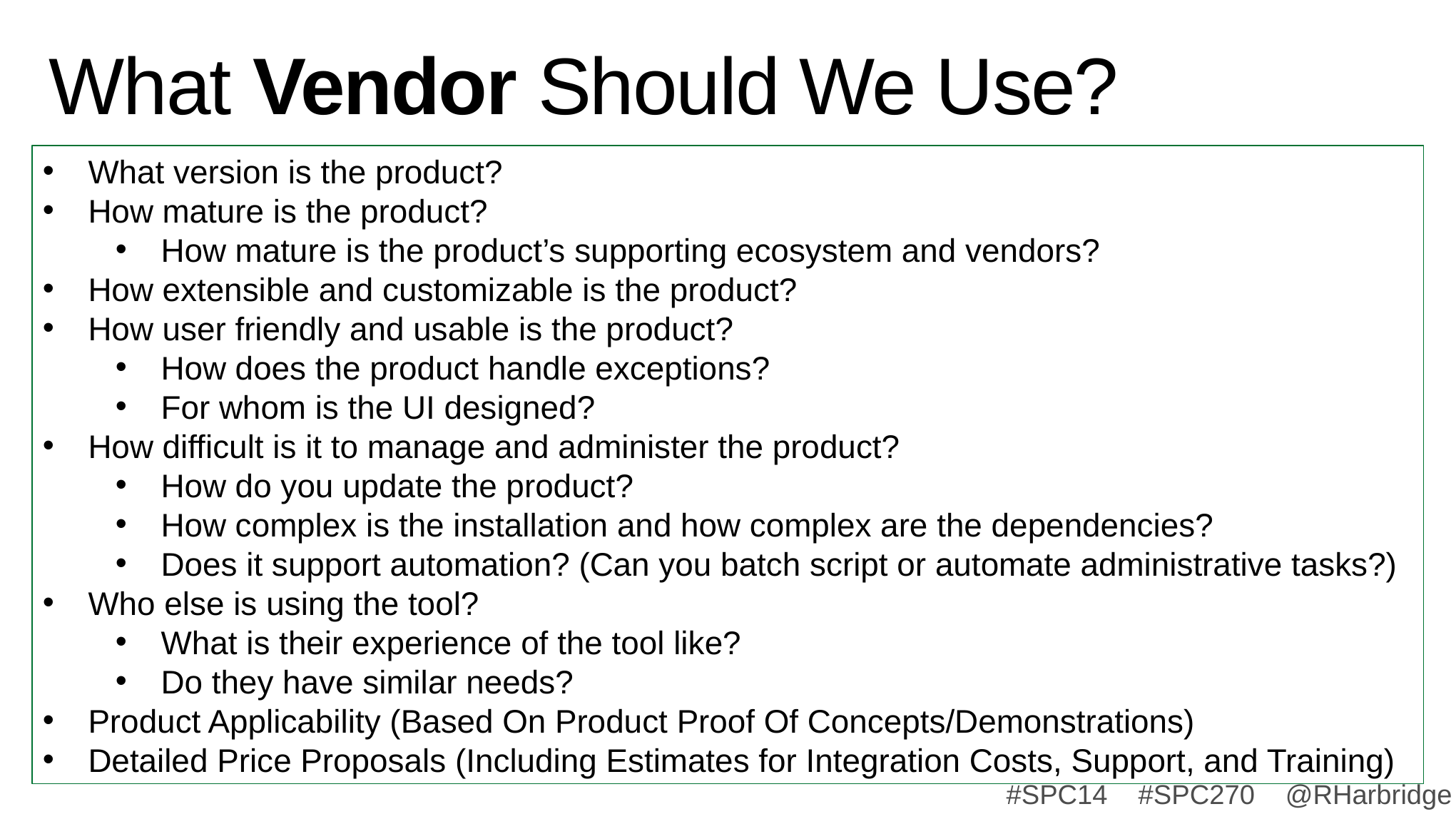

# What Vendor Should We Use?

What version is the product?
How mature is the product?
How mature is the product’s supporting ecosystem and vendors?
How extensible and customizable is the product?
How user friendly and usable is the product?
How does the product handle exceptions?
For whom is the UI designed?
How difficult is it to manage and administer the product?
How do you update the product?
How complex is the installation and how complex are the dependencies?
Does it support automation? (Can you batch script or automate administrative tasks?)
Who else is using the tool?
What is their experience of the tool like?
Do they have similar needs?
Product Applicability (Based On Product Proof Of Concepts/Demonstrations)
Detailed Price Proposals (Including Estimates for Integration Costs, Support, and Training)